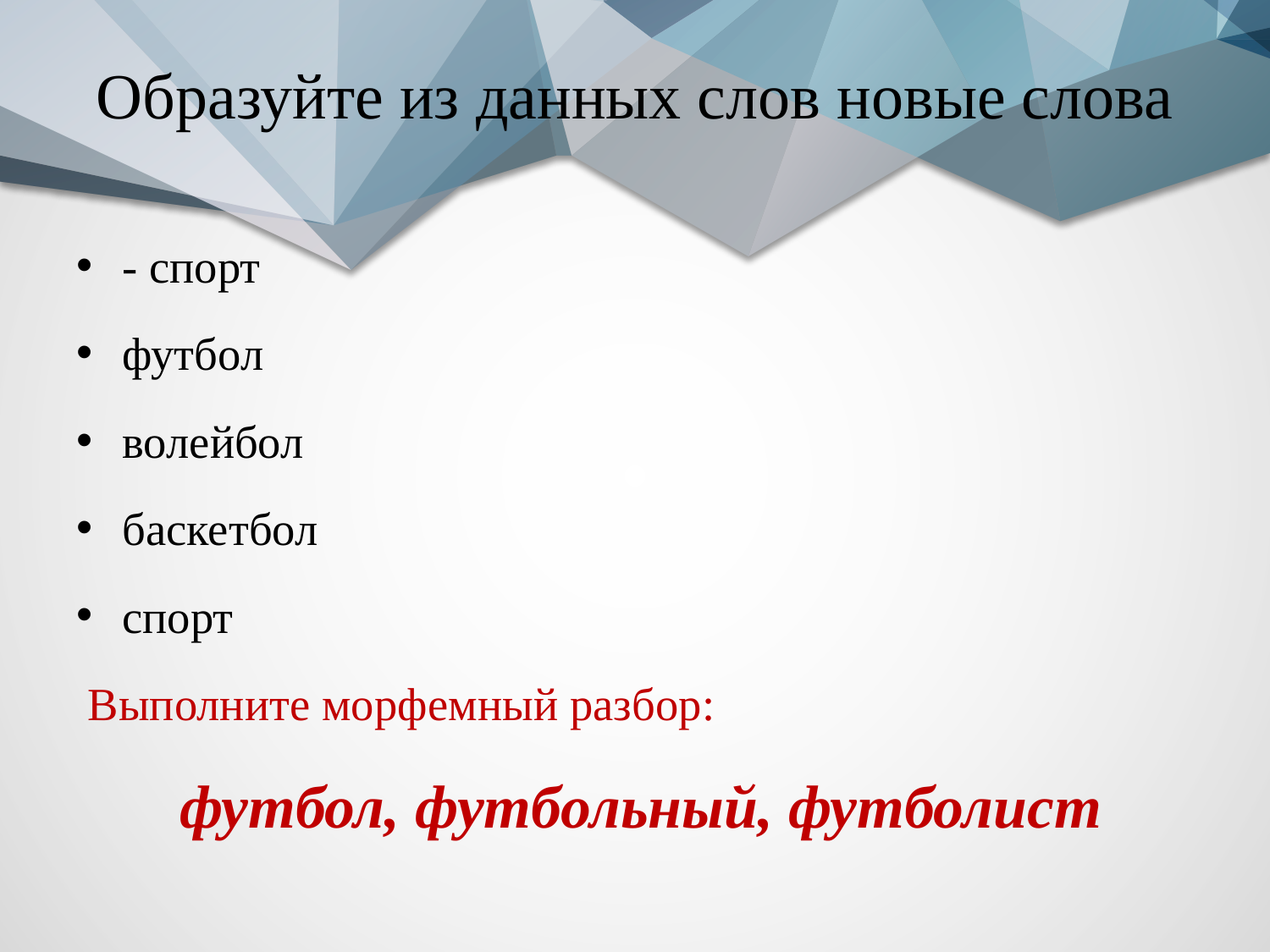

# Образуйте из данных слов новые слова
- спорт
футбол
волейбол
баскетбол
спорт
 Выполните морфемный разбор:
 футбол, футбольный, футболист